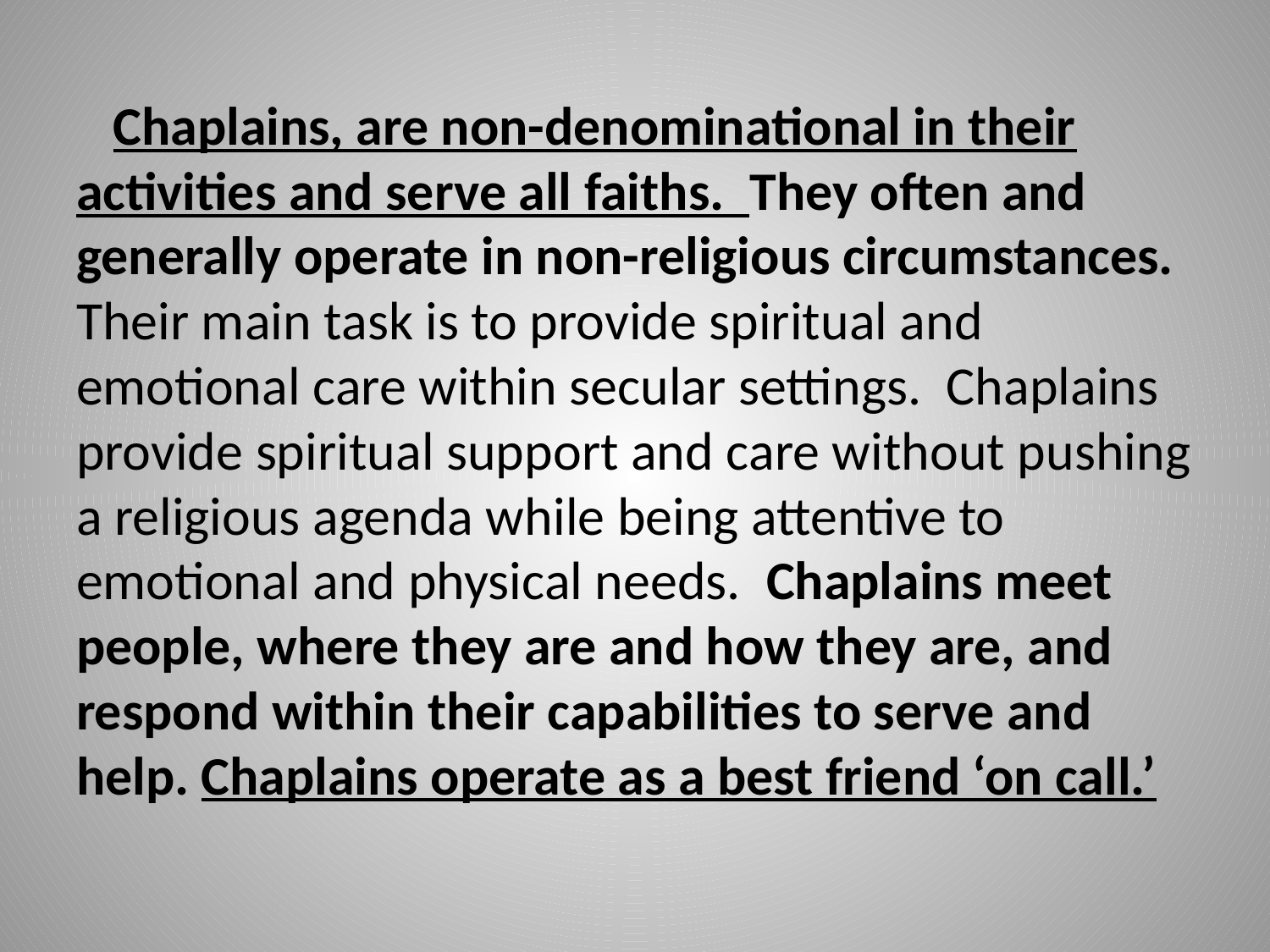

Chaplains, are non-denominational in their activities and serve all faiths.  They often and generally operate in non-religious circumstances.  Their main task is to provide spiritual and emotional care within secular settings.  Chaplains provide spiritual support and care without pushing a religious agenda while being attentive to emotional and physical needs.  Chaplains meet people, where they are and how they are, and respond within their capabilities to serve and help. Chaplains operate as a best friend ‘on call.’